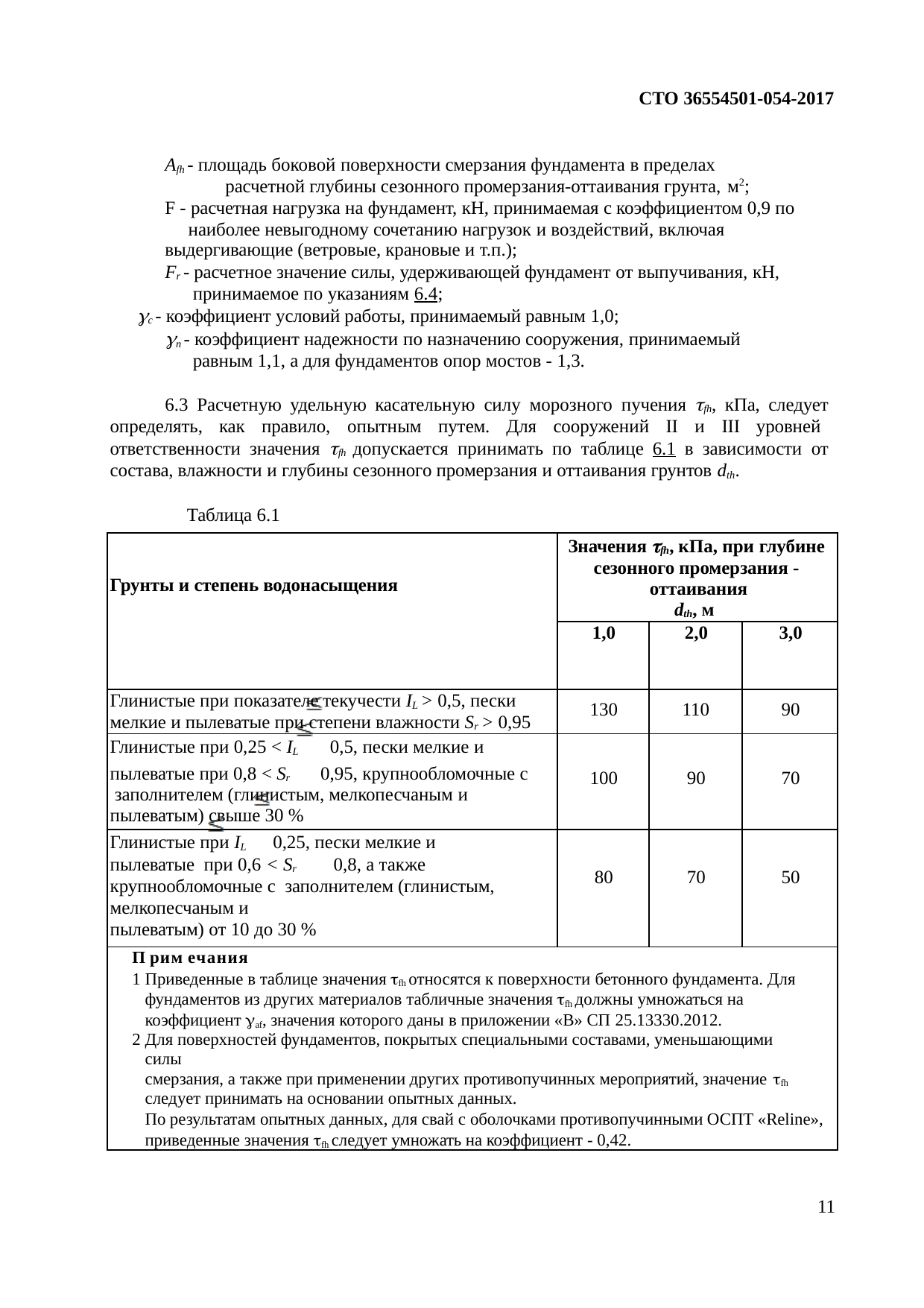

СТО 36554501-054-2017

Afh - площадь боковой поверхности смерзания фундамента в пределах  расчетной глубины сезонного промерзания-оттаивания грунта, м2;
F - расчетная нагрузка на фундамент, кН, принимаемая с коэффициентом 0,9 по  наиболее невыгодному сочетанию нагрузок и воздействий, включая
выдергивающие (ветровые, крановые и т.п.);
Fr - расчетное значение силы, удерживающей фундамент от выпучивания, кН,  принимаемое по указаниям 6.4;
γс - коэффициент условий работы, принимаемый равным 1,0;
γn - коэффициент надежности по назначению сооружения, принимаемый  равным 1,1, а для фундаментов опор мостов - 1,3.

6.3 Расчетную удельную касательную силу морозного пучения τfh, кПа, следует  определять, как правило, опытным путем. Для сооружений II и III уровней  ответственности значения τfh допускается принимать по таблице 6.1 в зависимости от  состава, влажности и глубины сезонного промерзания и оттаивания грунтов dth.

Таблица 6.1
| Грунты и степень водонасыщения | Значения τfh, кПа, при глубине сезонного промерзания - оттаивания dth, м |  |  |
| --- | --- | --- | --- |
|  | 1,0 | 2,0 | 3,0 |
| Глинистые при показателе текучести IL > 0,5, пески мелкие и пылеватые при степени влажности Sr > 0,95 | 130 | 110 | 90 |
| Глинистые при 0,25 < IL 0,5, пески мелкие и пылеватые при 0,8 < Sr 0,95, крупнообломочные с заполнителем (глинистым, мелкопесчаным и пылеватым) свыше 30 % | 100 | 90 | 70 |
| Глинистые при IL 0,25, пески мелкие и пылеватые при 0,6 < Sr 0,8, а также крупнообломочные с заполнителем (глинистым, мелкопесчаным и пылеватым) от 10 до 30 % | 80 | 70 | 50 |
| П рим ечания Приведенные в таблице значения τfh относятся к поверхности бетонного фундамента. Для фундаментов из других материалов табличные значения τfh должны умножаться на коэффициент γaf, значения которого даны в приложении «В» СП 25.13330.2012. Для поверхностей фундаментов, покрытых специальными составами, уменьшающими силы смерзания, а также при применении других противопучинных мероприятий, значение τfh следует принимать на основании опытных данных. По результатам опытных данных, для свай с оболочками противопучинными ОСПТ «Reline», приведенные значения τfh следует умножать на коэффициент - 0,42. |  |  |  |

11